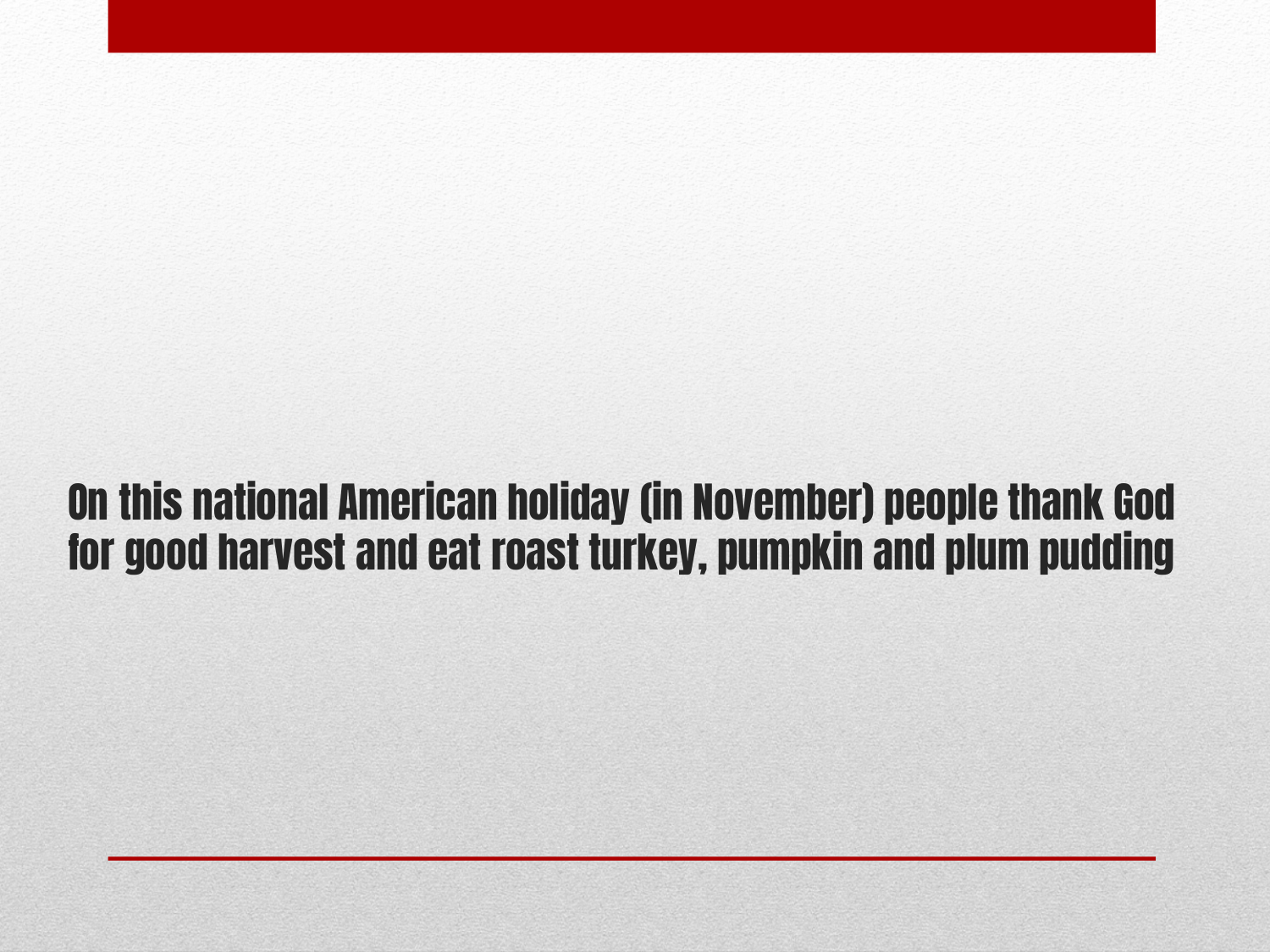

# On this national American holiday (in November) people thank God for good harvest and eat roast turkey, pumpkin and plum pudding